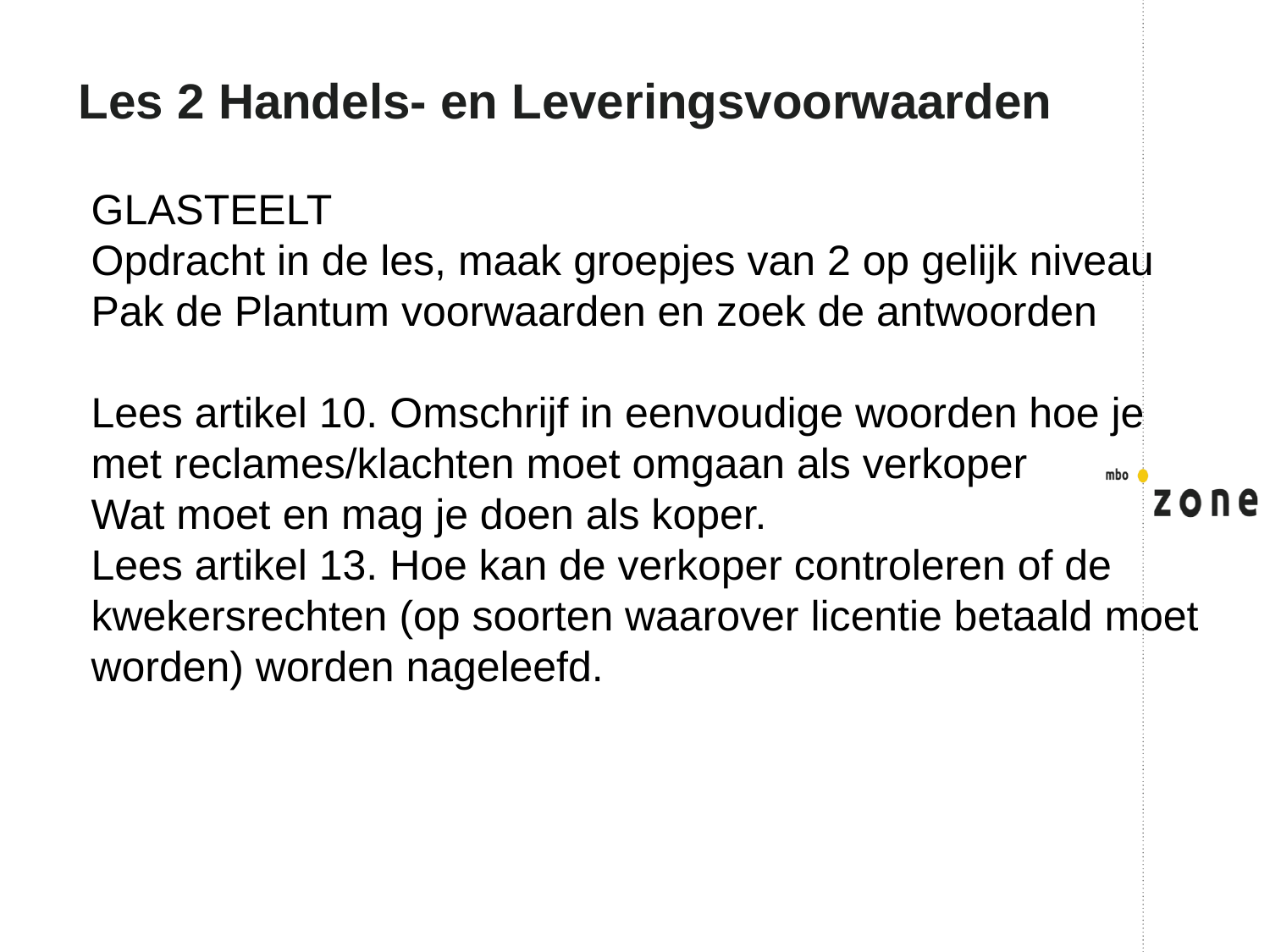

# Les 2 Handels- en Leveringsvoorwaarden
GLASTEELT
Opdracht in de les, maak groepjes van 2 op gelijk niveau
Pak de Plantum voorwaarden en zoek de antwoorden

Lees artikel 10. Omschrijf in eenvoudige woorden hoe je met reclames/klachten moet omgaan als verkoper
Wat moet en mag je doen als koper.
Lees artikel 13. Hoe kan de verkoper controleren of de kwekersrechten (op soorten waarover licentie betaald moet worden) worden nageleefd.